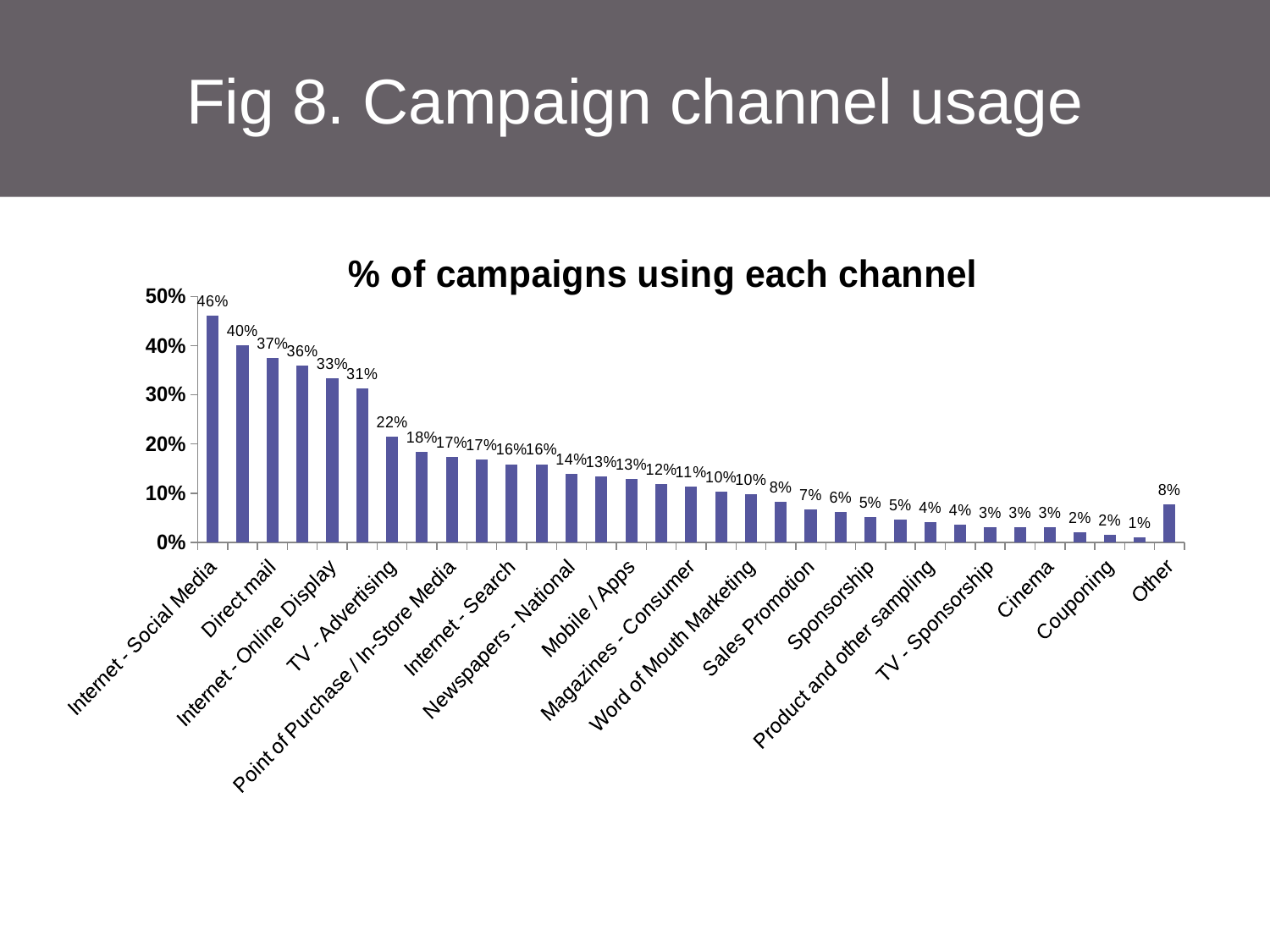

# Fig 8. Campaign channel usage

### Chart: % of campaigns using each channel

| Category | % Campaigns using |
|---|---|
| Internet - Social Media | 0.461538461538462 |
| Internet - Website/Microsite | 0.4 |
| Direct mail | 0.374358974358974 |
| e-mail marketing | 0.358974358974359 |
| Internet - Online Display | 0.333333333333333 |
| Internet - Online Video | 0.312820512820513 |
| TV - Advertising | 0.215384615384615 |
| Outdoor / Poster / Billboards / Bus Sides etc | 0.184615384615385 |
| Point of Purchase / In-Store Media | 0.174358974358974 |
| Radio | 0.169230769230769 |
| Internet - Search | 0.158974358974359 |
| Brand experience / experiential | 0.158974358974359 |
| Newspapers - National | 0.138461538461538 |
| PR | 0.133333333333333 |
| Mobile / Apps | 0.128205128205128 |
| Internet - Viral | 0.117948717948718 |
| Magazines - Consumer | 0.112820512820513 |
| Video / DVD | 0.102564102564103 |
| Word of Mouth Marketing | 0.0974358974358974 |
| Newspapers - Regional | 0.082051282051282 |
| Sales Promotion | 0.0666666666666667 |
| Mobile Advertising | 0.0615384615384615 |
| Sponsorship | 0.0512820512820513 |
| Packaging - design / re-design | 0.0461538461538461 |
| Product and other sampling | 0.041025641025641 |
| Ambient Media | 0.0358974358974359 |
| TV - Sponsorship | 0.0307692307692308 |
| TV - Direct Response | 0.0307692307692308 |
| Cinema | 0.0307692307692308 |
| Magazines - Business / Trade | 0.0205128205128205 |
| Couponing | 0.0153846153846154 |
| TV - Product placement | 0.0102564102564103 |
| Other | 0.0769230769230769 |